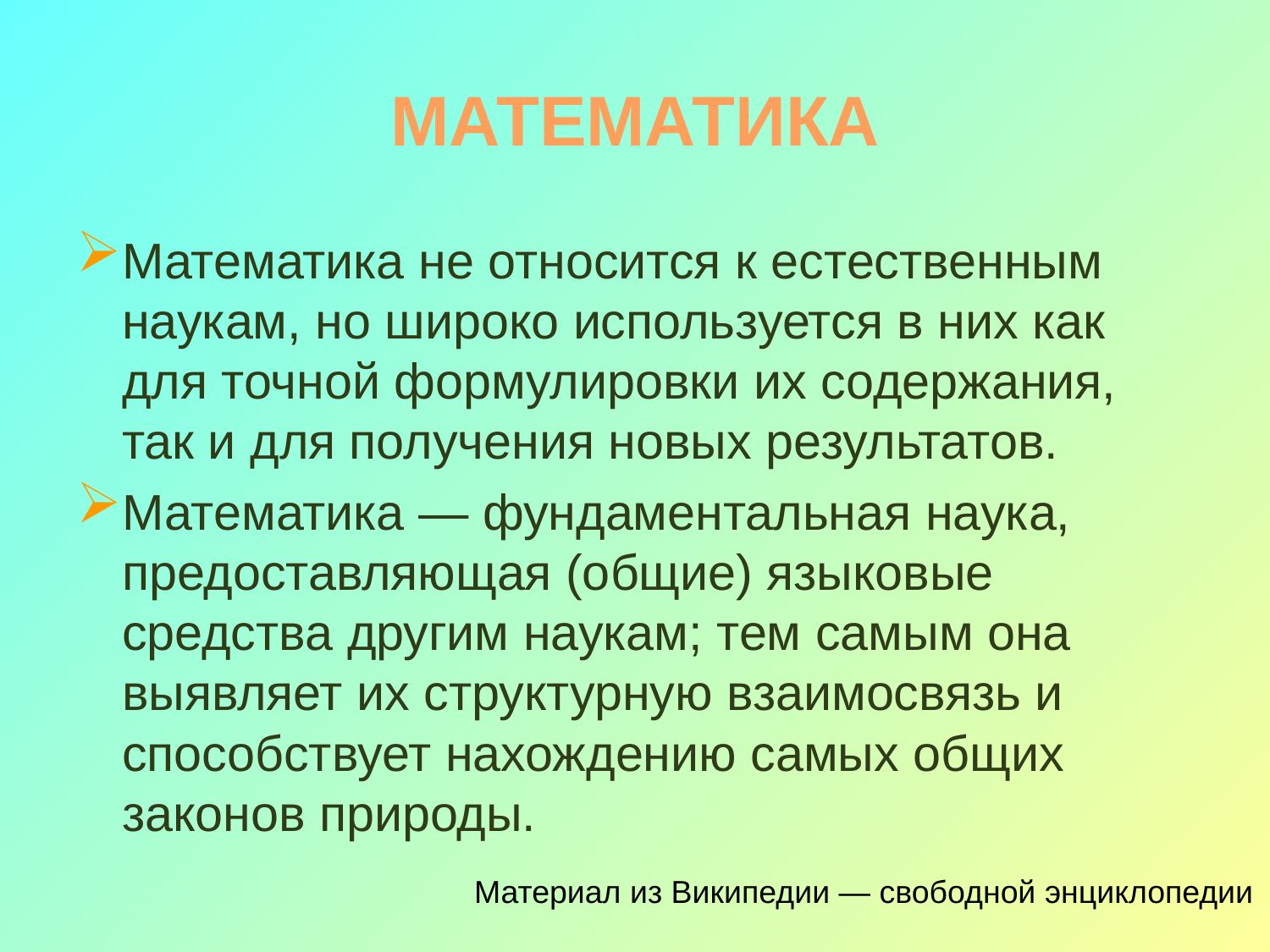

# МАТЕМАТИКА
Математика не относится к естественным наукам, но широко используется в них как для точной формулировки их содержания, так и для получения новых результатов.
Математика — фундаментальная наука, предоставляющая (общие) языковые средства другим наукам; тем самым она выявляет их структурную взаимосвязь и способствует нахождению самых общих законов природы.
Материал из Википедии — свободной энциклопедии